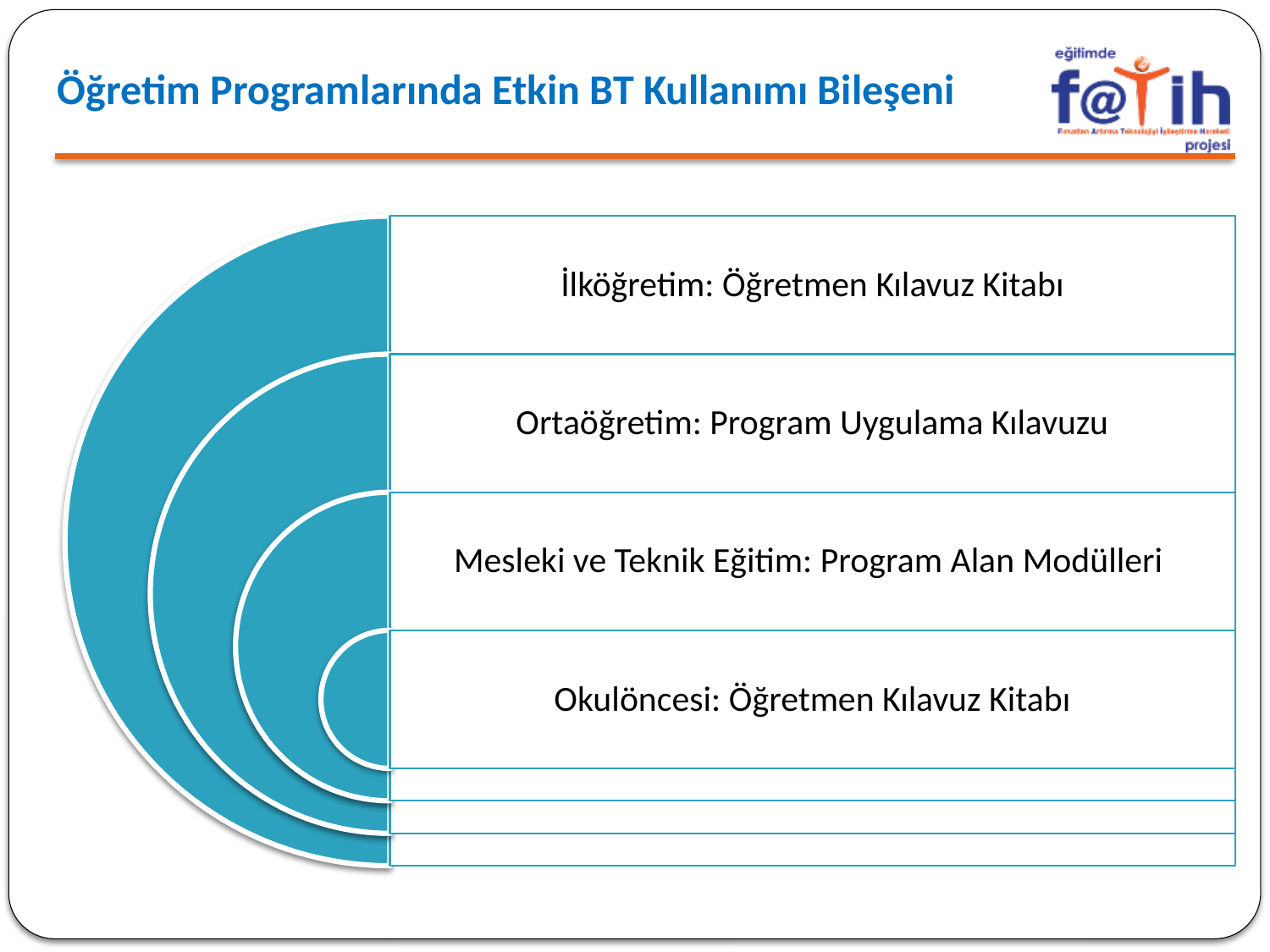

Öğretim Programlarında Etkin BT Kullanımı Bileşeni
İlköğretim: Öğretmen Kılavuz Kitabı
Ortaöğretim: Program Uygulama Kılavuzu
Mesleki ve Teknik Eğitim: Program Alan Modülleri
Okulöncesi: Öğretmen Kılavuz Kitabı